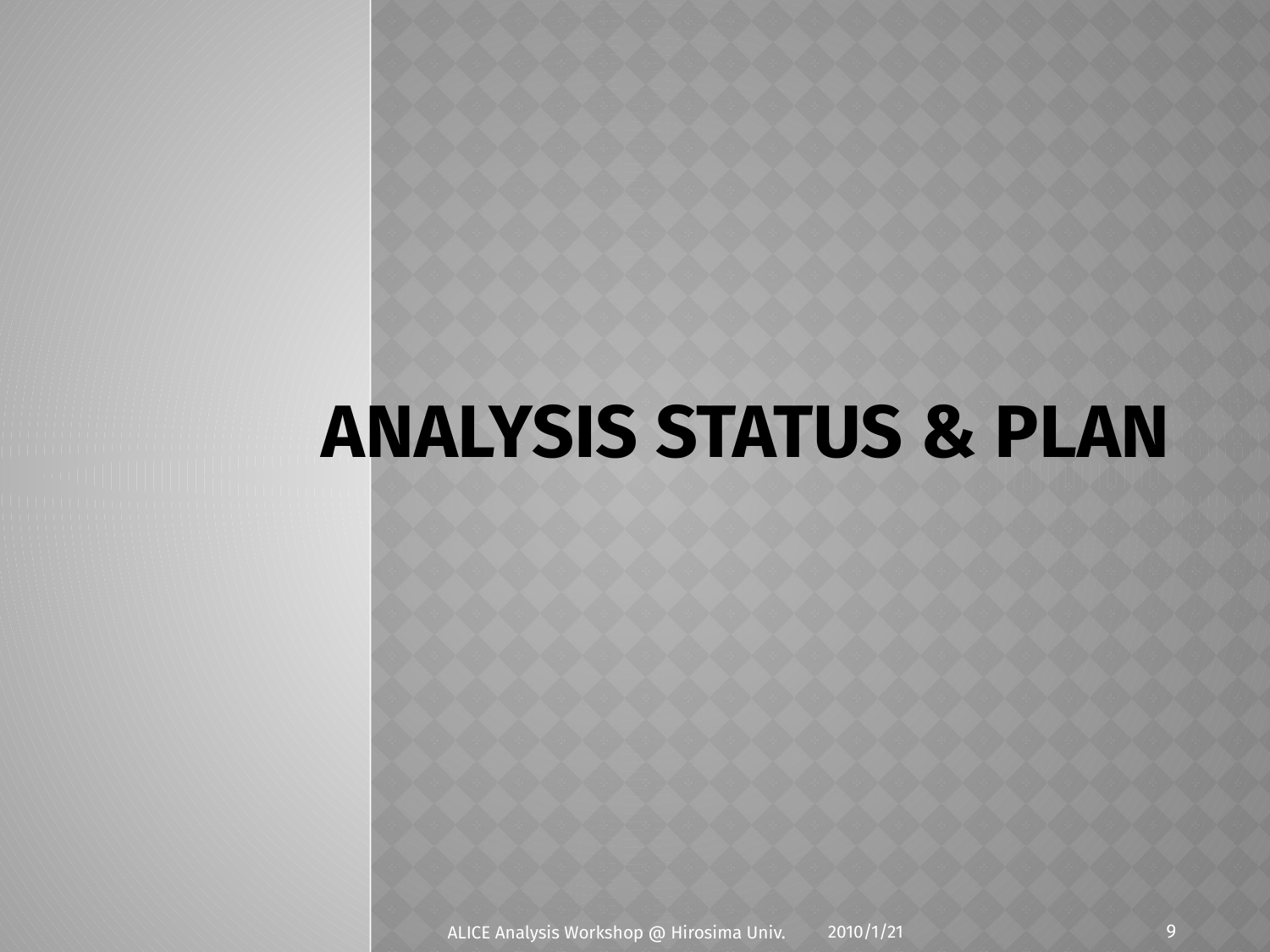

# ANALYSIS Status & Plan

9
ALICE Analysis Workshop @ Hirosima Univ.
2010/1/21